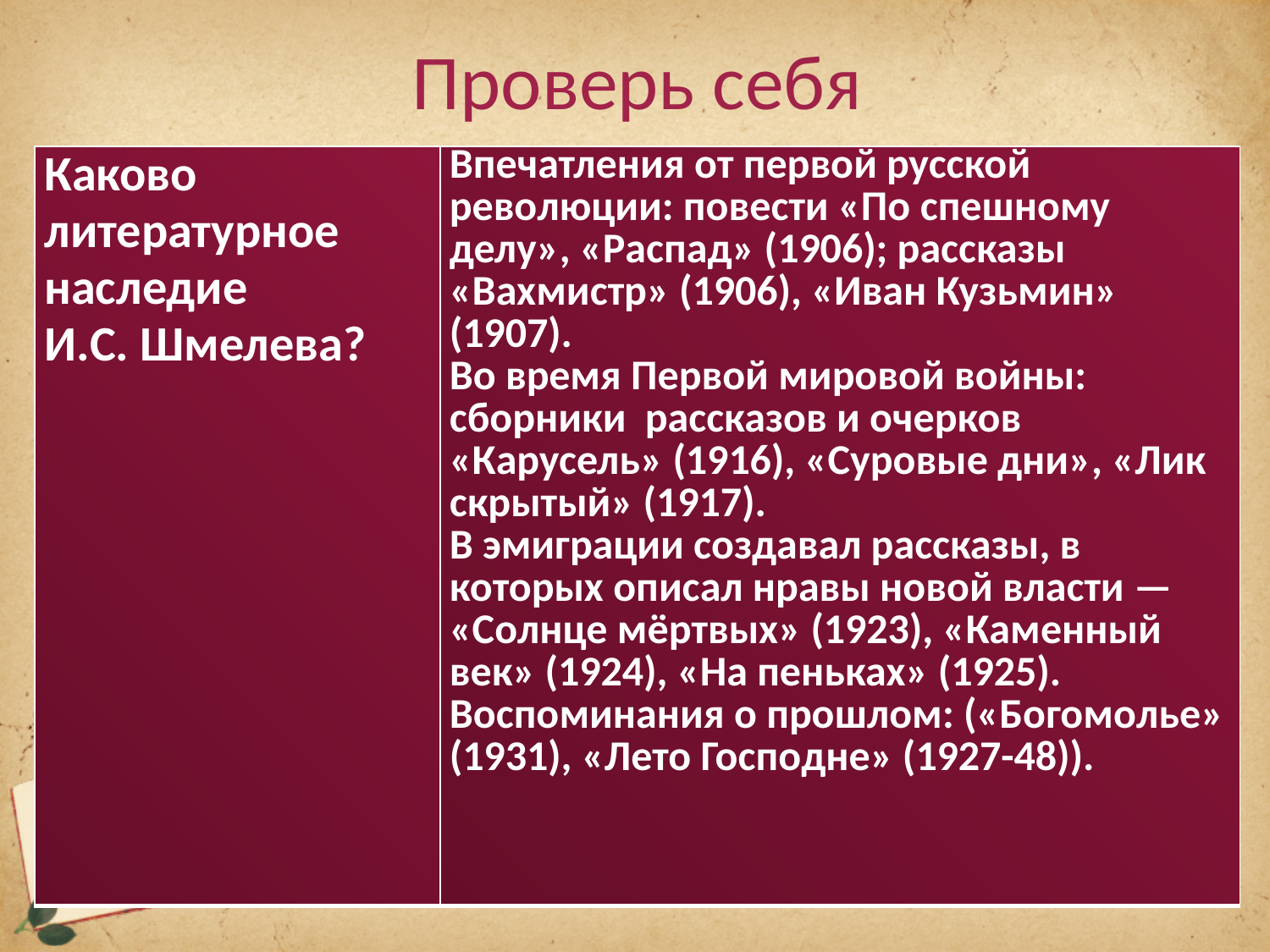

# Проверь себя
| Каково литературное наследие И.С. Шмелева? | Впечатления от первой русской революции: повести «По спешному делу», «Распад» (1906); рассказы «Вахмистр» (1906), «Иван Кузьмин» (1907). Во время Первой мировой войны: сборники рассказов и очерков «Карусель» (1916), «Суровые дни», «Лик скрытый» (1917). В эмиграции создавал рассказы, в которых описал нравы новой власти — «Солнце мёртвых» (1923), «Каменный век» (1924), «На пеньках» (1925). Воспоминания о прошлом: («Богомолье» (1931), «Лето Господне» (1927-48)). |
| --- | --- |